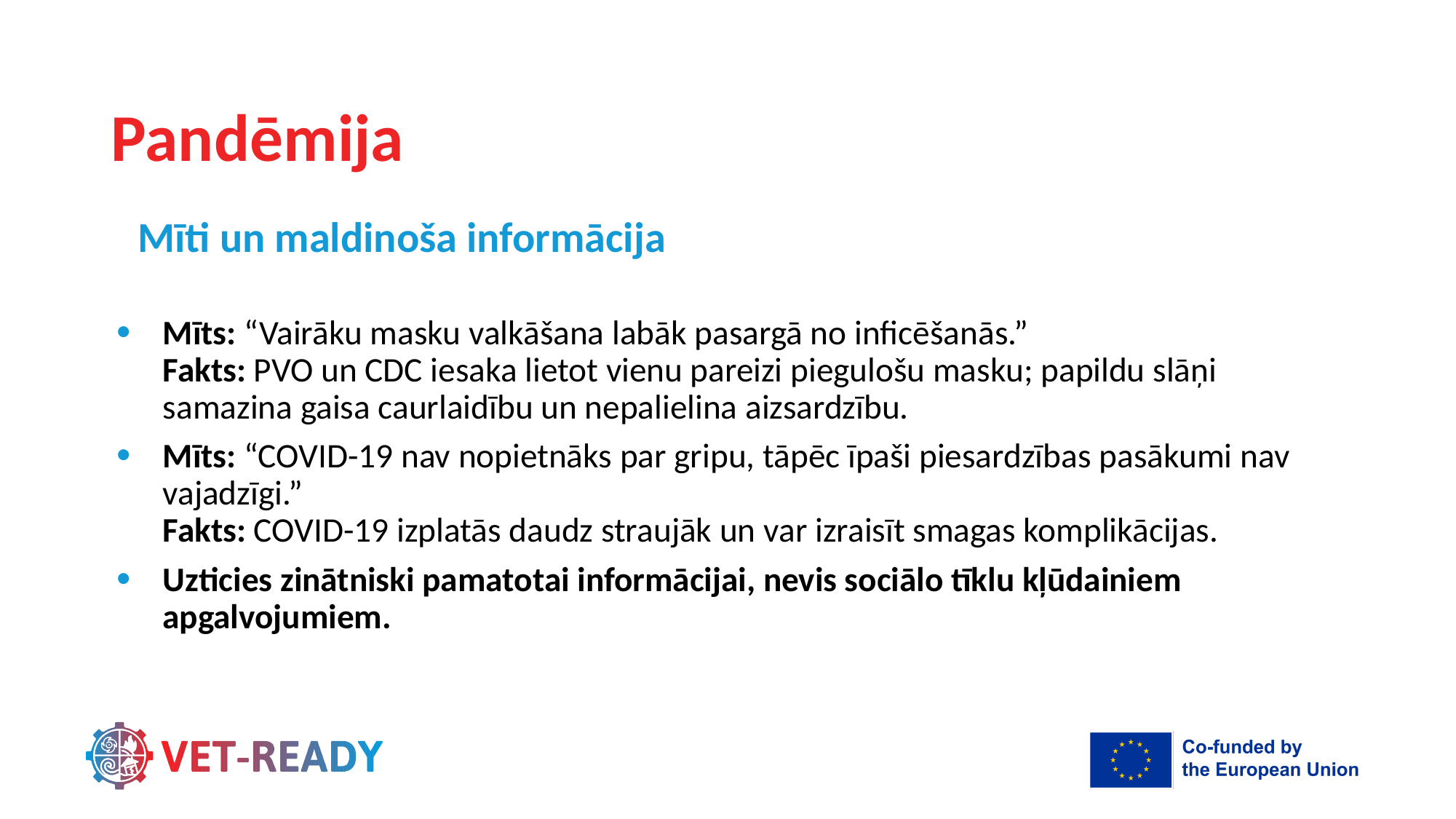

# Pandēmija
Mīti un maldinoša informācija
Mīts: “Vairāku masku valkāšana labāk pasargā no inficēšanās.”
Fakts: PVO un CDC iesaka lietot vienu pareizi piegulošu masku; papildu slāņi samazina gaisa caurlaidību un nepalielina aizsardzību.
Mīts: “COVID-19 nav nopietnāks par gripu, tāpēc īpaši piesardzības pasākumi nav vajadzīgi.”
Fakts: COVID-19 izplatās daudz straujāk un var izraisīt smagas komplikācijas.
Uzticies zinātniski pamatotai informācijai, nevis sociālo tīklu kļūdainiem apgalvojumiem.